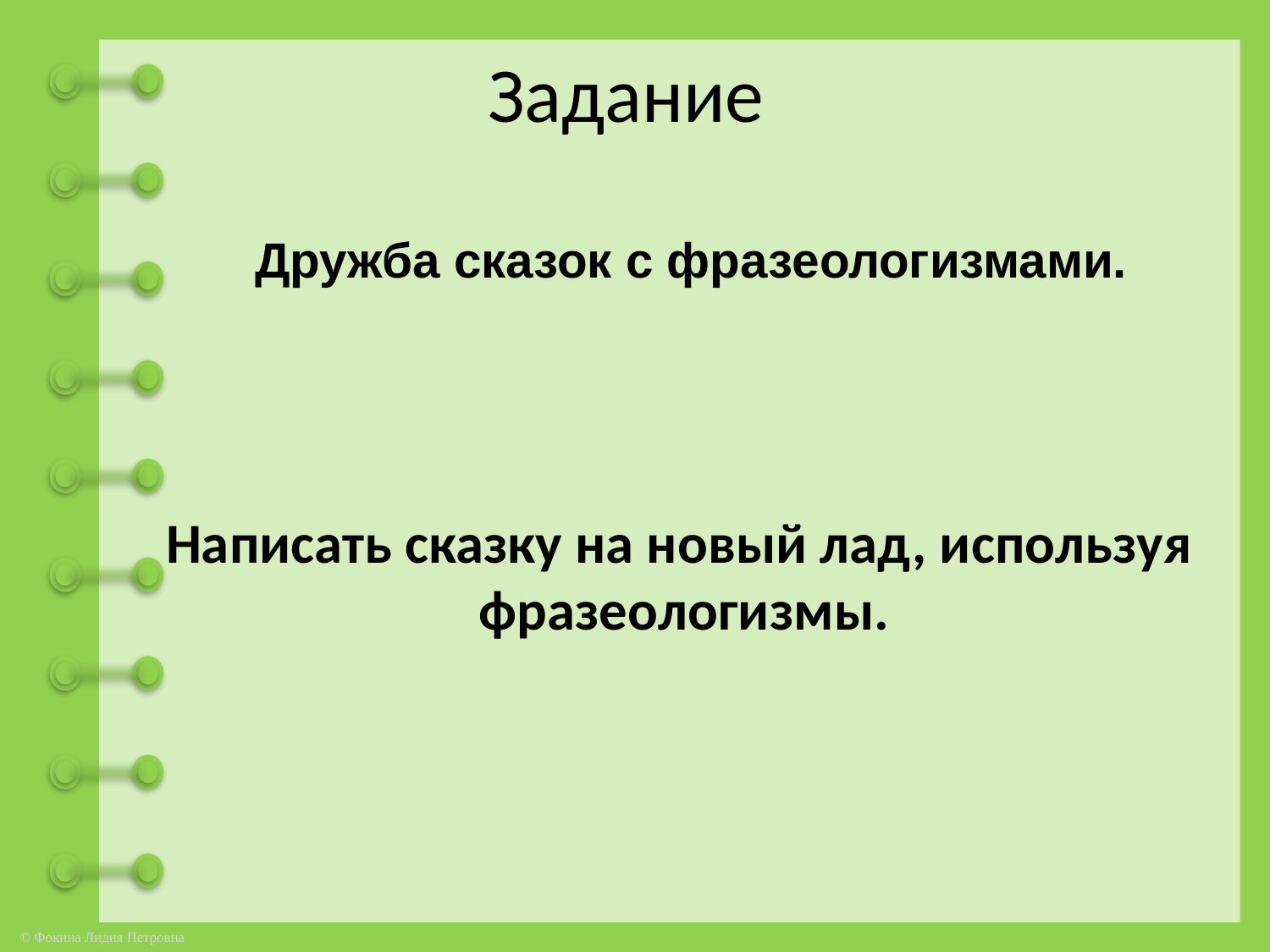

# Задание
             Дружба сказок с фразеологизмами.

       Написать сказку на новый лад, используя     фразеологизмы.